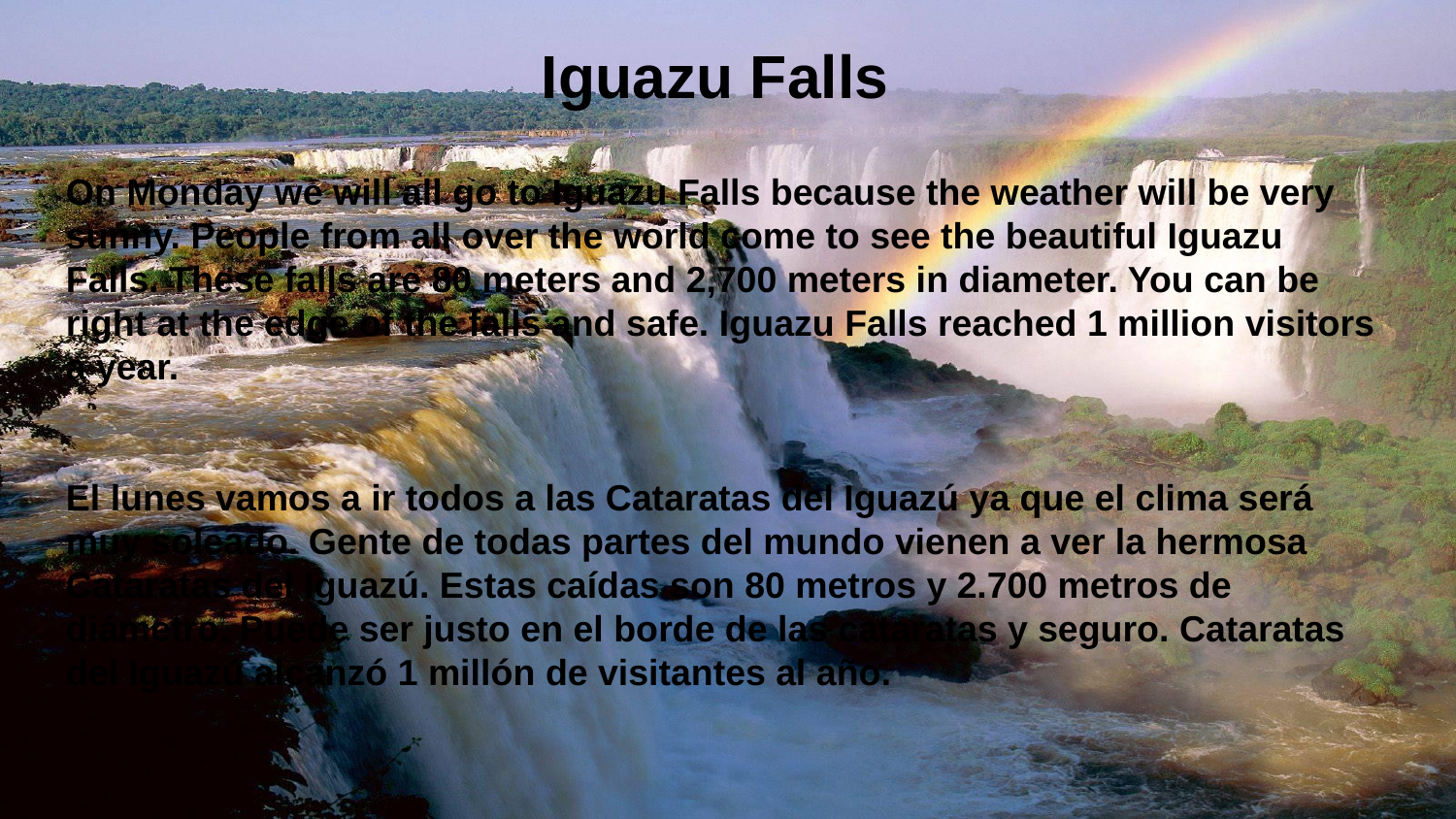

Iguazu Falls

On Monday we will all go to Iguazu Falls because the weather will be very sunny. People from all over the world come to see the beautiful Iguazu Falls. These falls are 80 meters and 2,700 meters in diameter. You can be right at the edge of the falls and safe. Iguazu Falls reached 1 million visitors a year.

El lunes vamos a ir todos a las Cataratas del Iguazú ya que el clima será muy soleado. Gente de todas partes del mundo vienen a ver la hermosa Cataratas del Iguazú. Estas caídas son 80 metros y 2.700 metros de diámetro. Puede ser justo en el borde de las cataratas y seguro. Cataratas del Iguazú alcanzó 1 millón de visitantes al año.

#